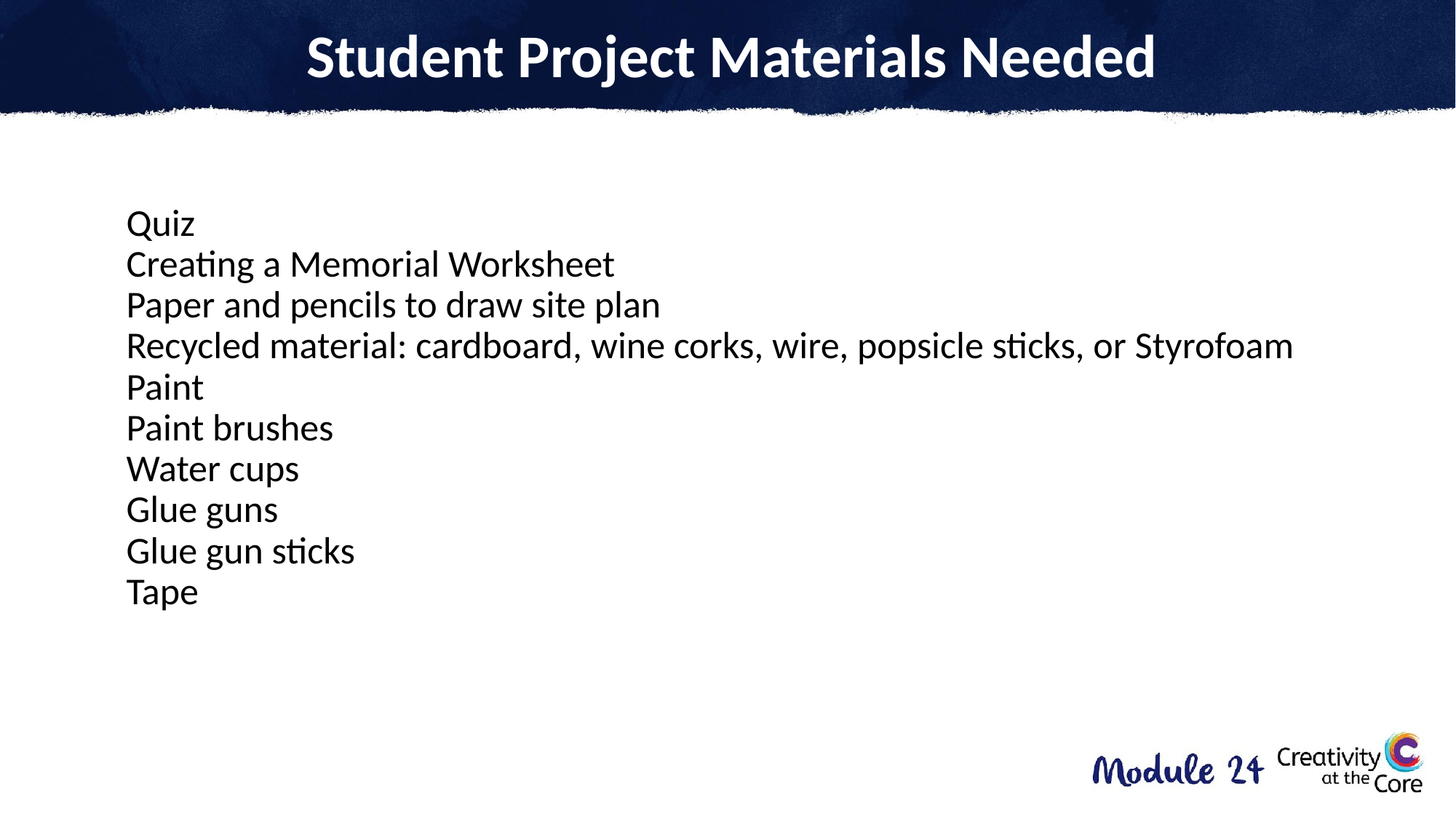

# Student Project Materials Needed

Quiz
Creating a Memorial Worksheet
Paper and pencils to draw site plan
Recycled material: cardboard, wine corks, wire, popsicle sticks, or Styrofoam
Paint
Paint brushes
Water cups
Glue guns
Glue gun sticks
Tape